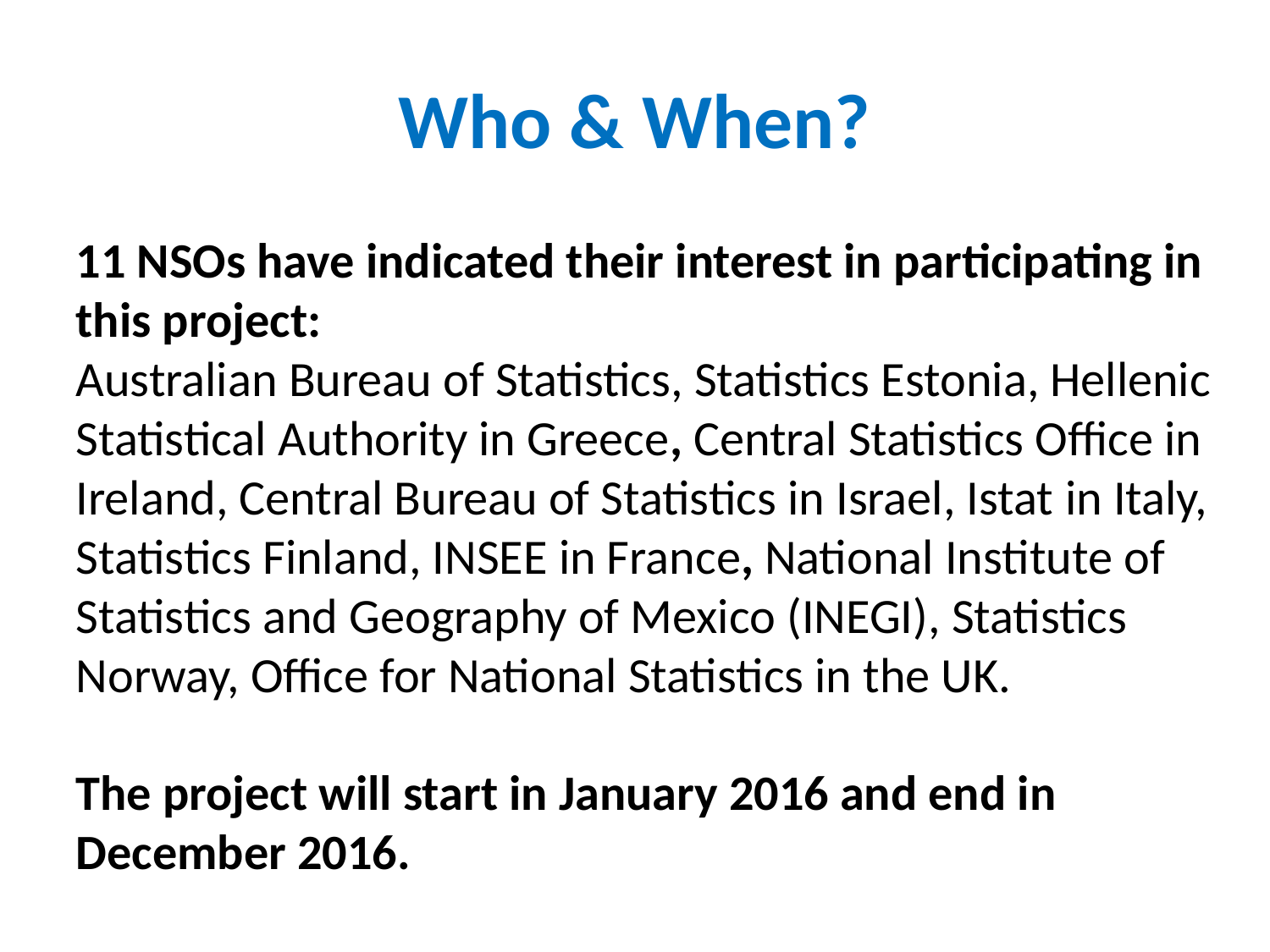

Who & When?
11 NSOs have indicated their interest in participating in this project:
Australian Bureau of Statistics, Statistics Estonia, Hellenic Statistical Authority in Greece, Central Statistics Office in Ireland, Central Bureau of Statistics in Israel, Istat in Italy, Statistics Finland, INSEE in France, National Institute of Statistics and Geography of Mexico (INEGI), Statistics Norway, Office for National Statistics in the UK.

The project will start in January 2016 and end in December 2016.